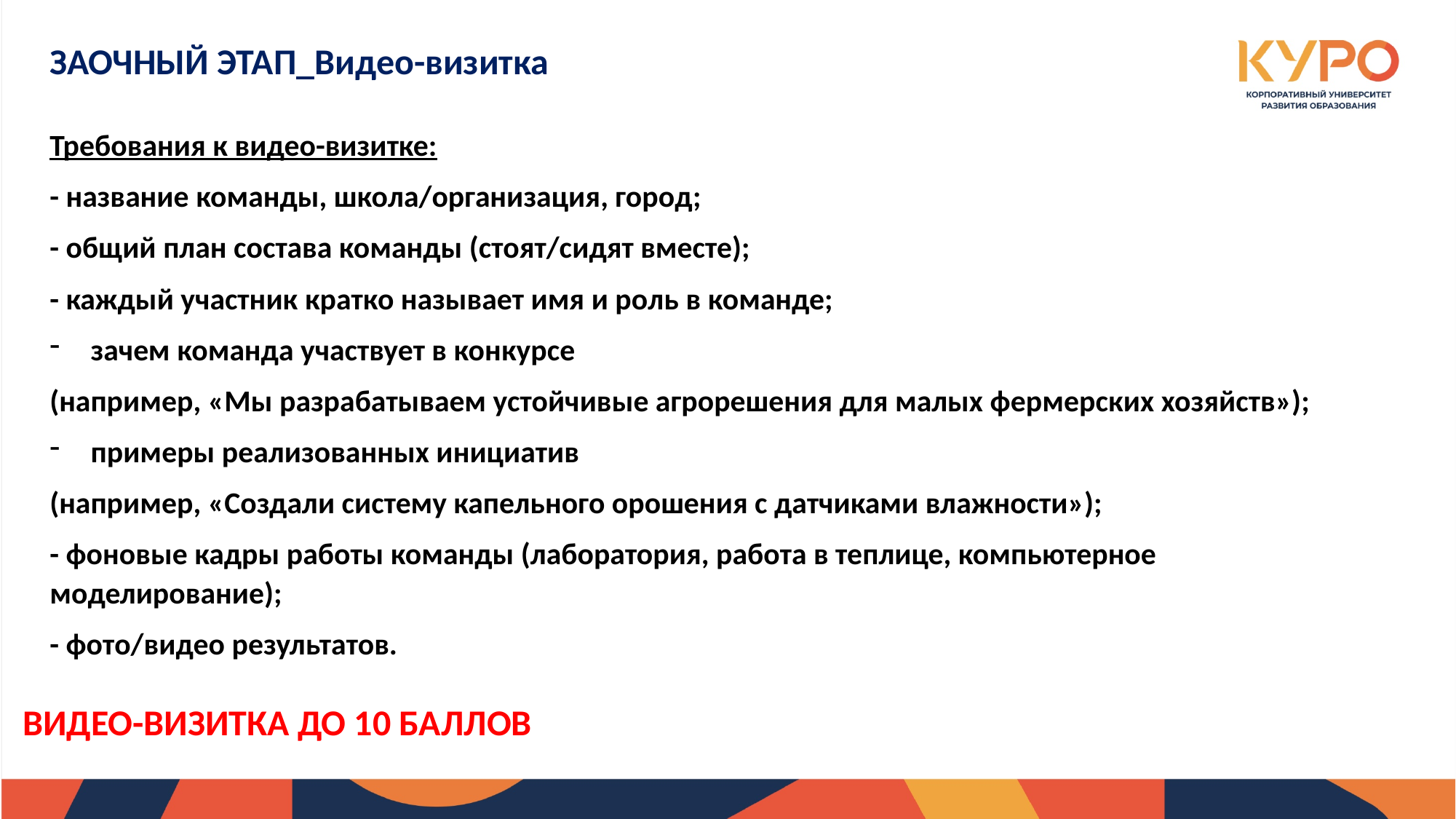

ЗАОЧНЫЙ ЭТАП_Видео-визитка
Требования к видео-визитке:
- название команды, школа/организация, город;
- общий план состава команды (стоят/сидят вместе);
- каждый участник кратко называет имя и роль в команде;
зачем команда участвует в конкурсе
(например, «Мы разрабатываем устойчивые агрорешения для малых фермерских хозяйств»);
примеры реализованных инициатив
(например, «Создали систему капельного орошения с датчиками влажности»);
- фоновые кадры работы команды (лаборатория, работа в теплице, компьютерное моделирование);
- фото/видео результатов.
ВИДЕО-ВИЗИТКА ДО 10 БАЛЛОВ